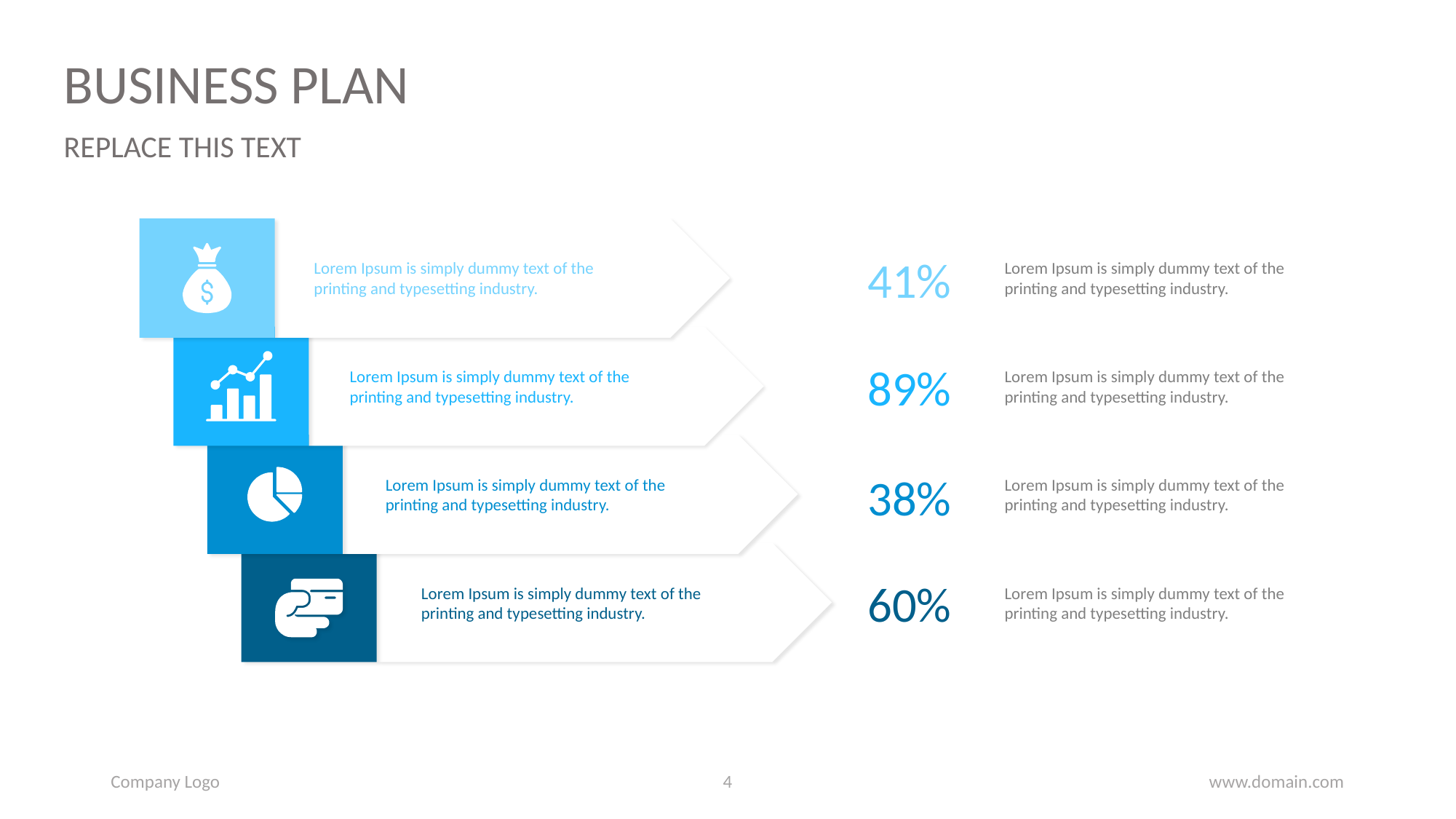

# Business plan
Replace this text

41%
Lorem Ipsum is simply dummy text of the printing and typesetting industry.
Lorem Ipsum is simply dummy text of the printing and typesetting industry.

89%
Lorem Ipsum is simply dummy text of the printing and typesetting industry.
Lorem Ipsum is simply dummy text of the printing and typesetting industry.

38%

Lorem Ipsum is simply dummy text of the printing and typesetting industry.
Lorem Ipsum is simply dummy text of the printing and typesetting industry.

60%
Lorem Ipsum is simply dummy text of the printing and typesetting industry.
Lorem Ipsum is simply dummy text of the printing and typesetting industry.

Company Logo
4
www.domain.com